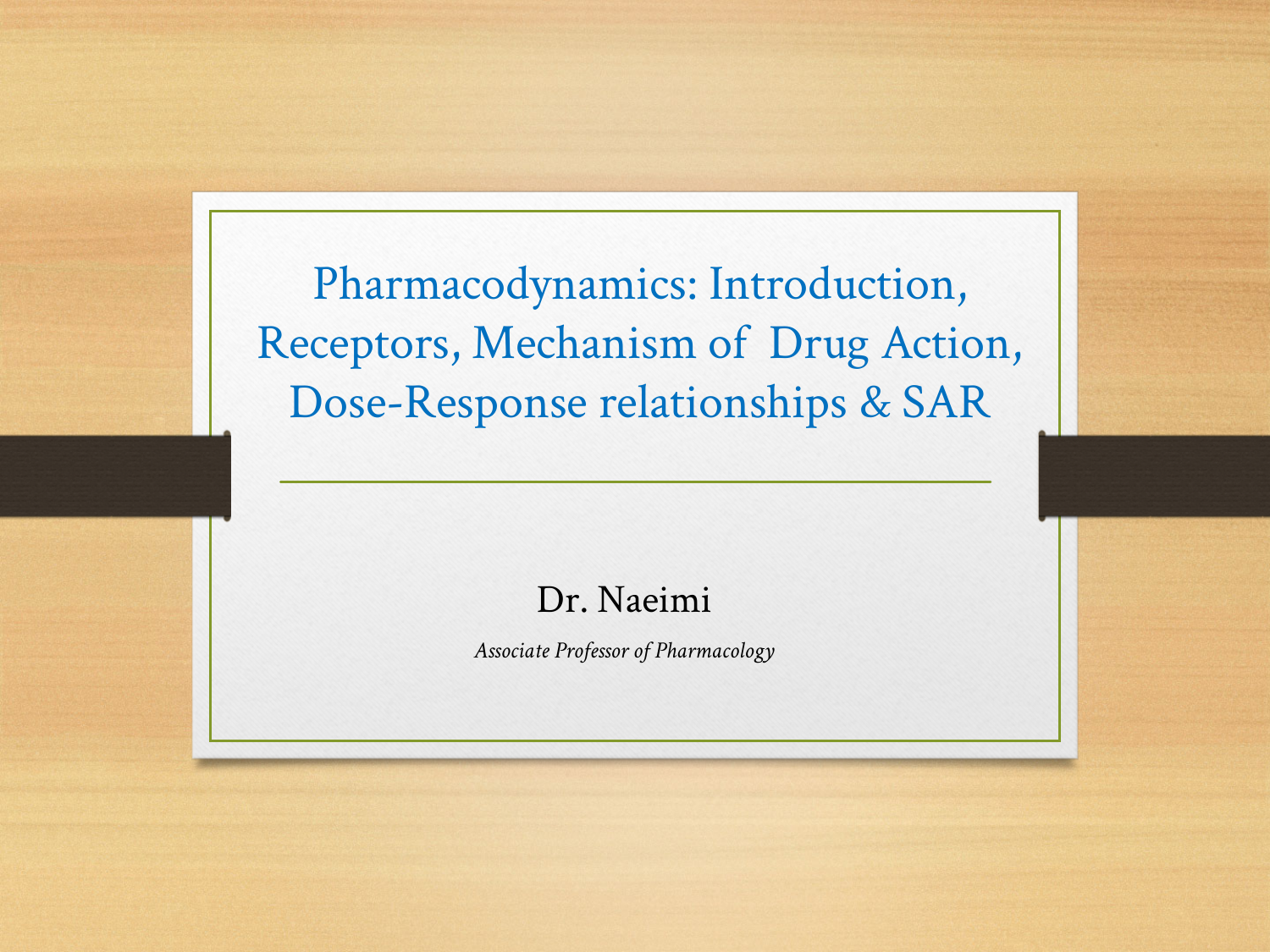

# Pharmacodynamics: Introduction, Receptors, Mechanism of  Drug Action, Dose-Response relationships & SAR
Dr. Naeimi
Associate Professor of Pharmacology